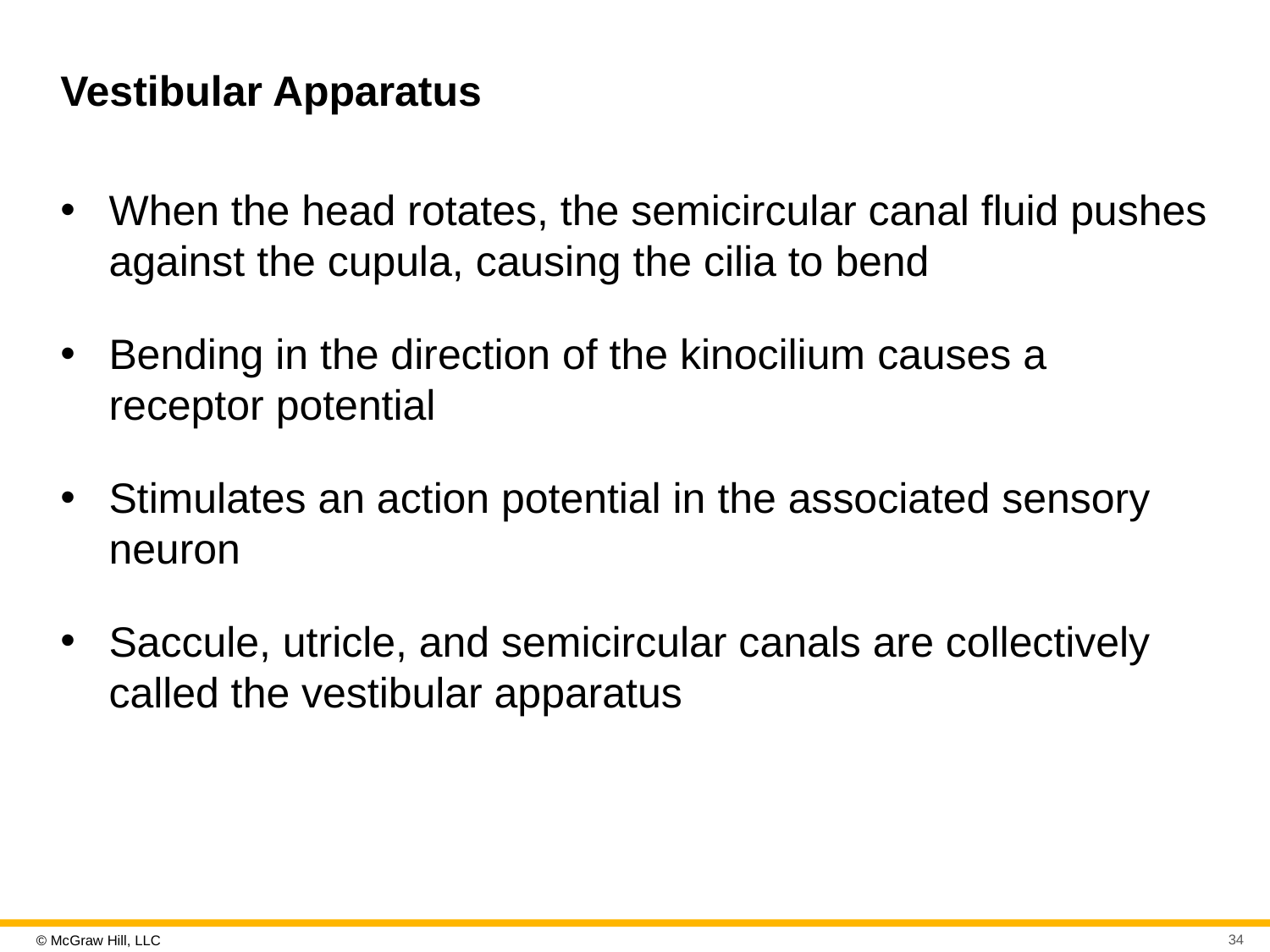

# Vestibular Apparatus
When the head rotates, the semicircular canal fluid pushes against the cupula, causing the cilia to bend
Bending in the direction of the kinocilium causes a receptor potential
Stimulates an action potential in the associated sensory neuron
Saccule, utricle, and semicircular canals are collectively called the vestibular apparatus
34